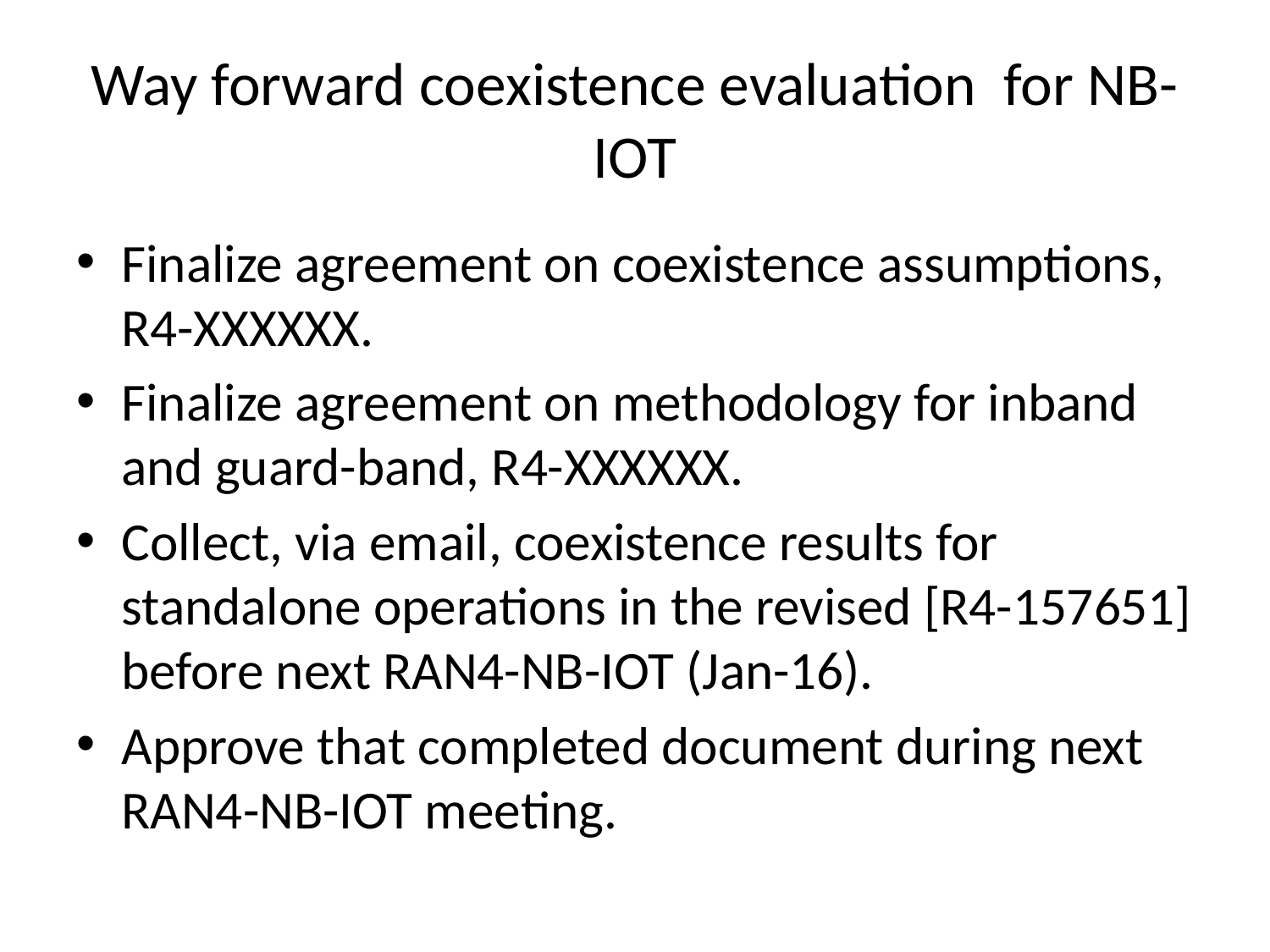

# Way forward coexistence evaluation  for NB-IOT
Finalize agreement on coexistence assumptions, R4-XXXXXX.
Finalize agreement on methodology for inband and guard-band, R4-XXXXXX.
Collect, via email, coexistence results for standalone operations in the revised [R4-157651] before next RAN4-NB-IOT (Jan-16).
Approve that completed document during next RAN4-NB-IOT meeting.